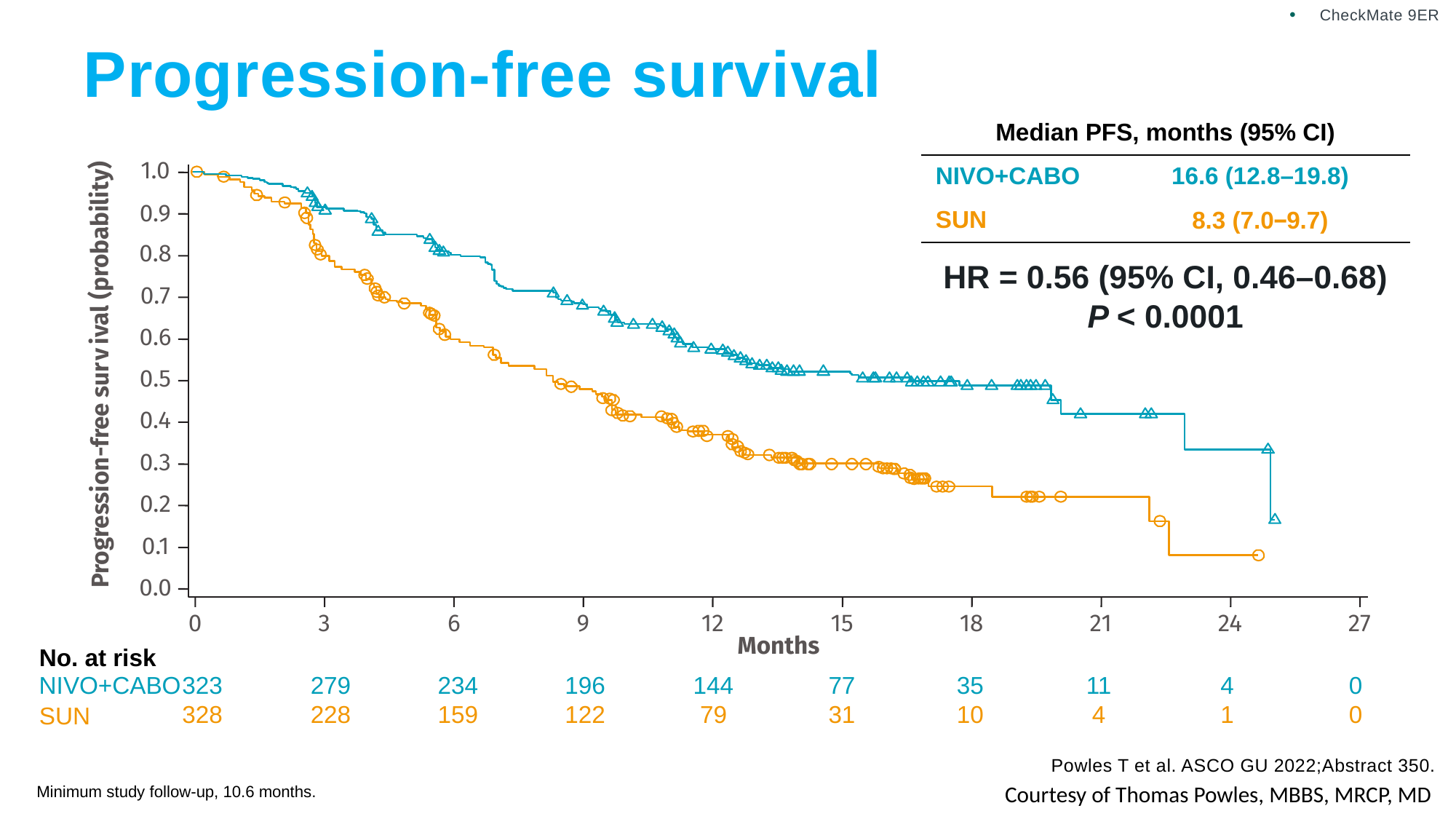

CheckMate 9ER
# Progression-free survival

| Median PFS, months (95% CI) |  |
| --- | --- |
| NIVO+CABO | 16.6 (12.8–19.8) |
| SUN | 8.3 (7.0–9.7) |
1.0

0.9

0.8
ival (probability)

0.7

0.6

v

0.5

0.4

0.3

Progression-free sur

0.2

0.1

0.0

0
3
6
9
12
15
18
21
24
27
Months

HR = 0.56 (95% CI, 0.46–0.68)
P < 0.0001
No. at risk
NIVO+CABO
SUN
| 323 | 279 | 234 | 196 | 144 | 77 | 35 | 11 | 4 | 0 |
| --- | --- | --- | --- | --- | --- | --- | --- | --- | --- |
| 328 | 228 | 159 | 122 | 79 | 31 | 10 | 4 | 1 | 0 |
Powles T et al. ASCO GU 2022;Abstract 350.
Courtesy of Thomas Powles, MBBS, MRCP, MD
Minimum study follow-up, 10.6 months.